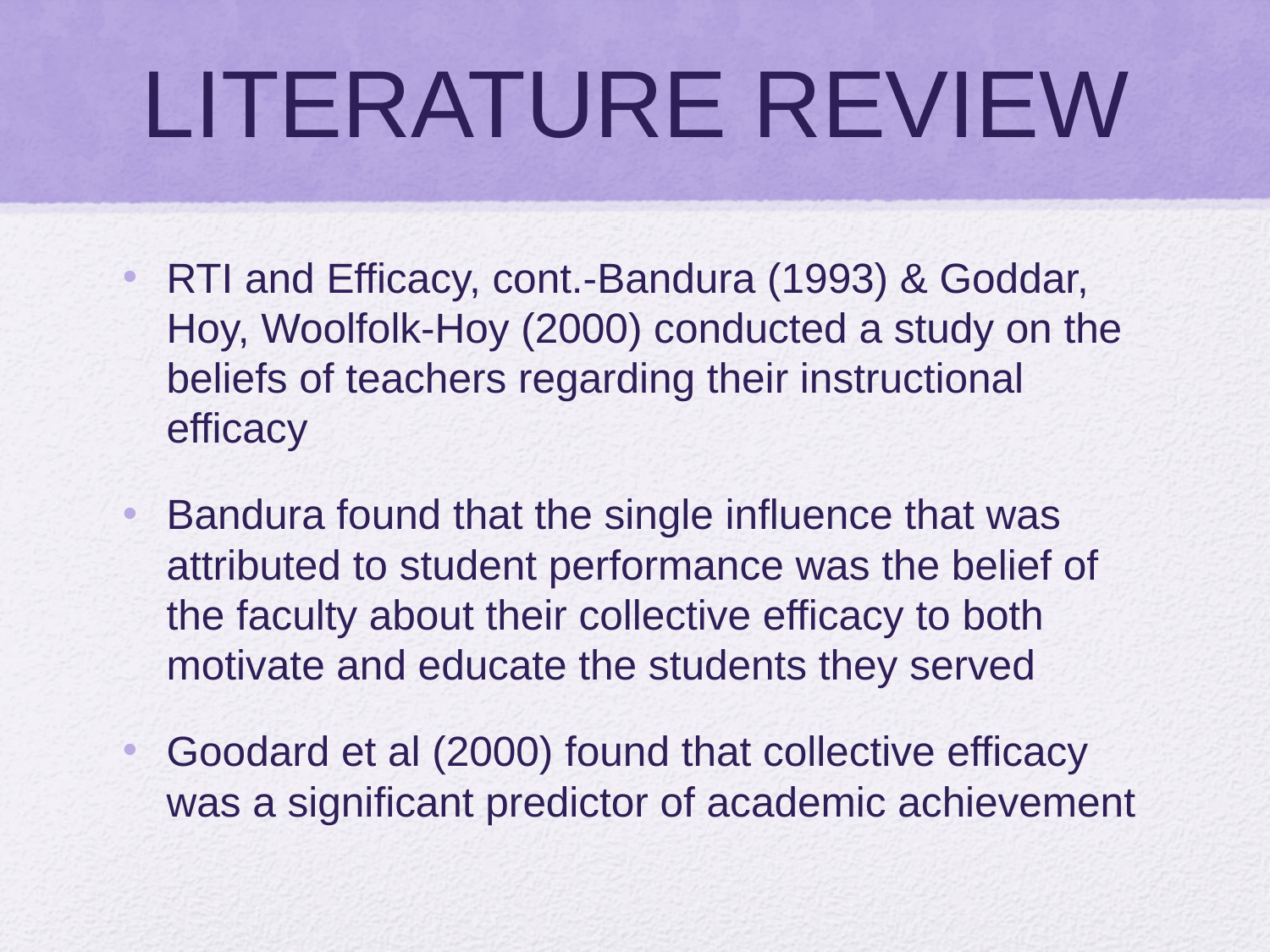

# LITERATURE REVIEW
RTI and Efficacy, cont.-Bandura (1993) & Goddar, Hoy, Woolfolk-Hoy (2000) conducted a study on the beliefs of teachers regarding their instructional efficacy
Bandura found that the single influence that was attributed to student performance was the belief of the faculty about their collective efficacy to both motivate and educate the students they served
Goodard et al (2000) found that collective efficacy was a significant predictor of academic achievement